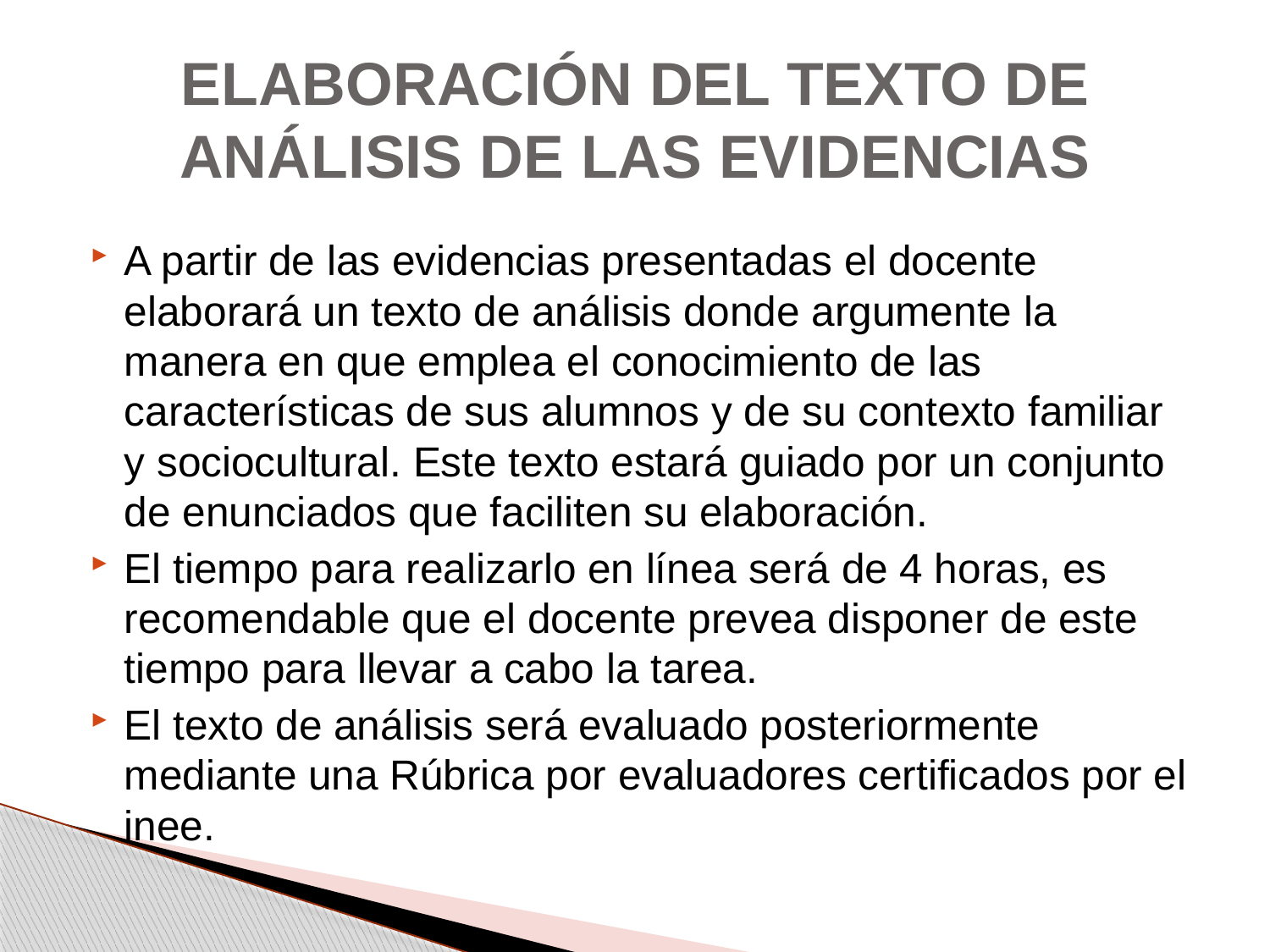

# ELABORACIÓN DEL TEXTO DE ANÁLISIS DE LAS EVIDENCIAS
A partir de las evidencias presentadas el docente elaborará un texto de análisis donde argumente la manera en que emplea el conocimiento de las características de sus alumnos y de su contexto familiar y sociocultural. Este texto estará guiado por un conjunto de enunciados que faciliten su elaboración.
El tiempo para realizarlo en línea será de 4 horas, es recomendable que el docente prevea disponer de este tiempo para llevar a cabo la tarea.
El texto de análisis será evaluado posteriormente mediante una Rúbrica por evaluadores certificados por el inee.